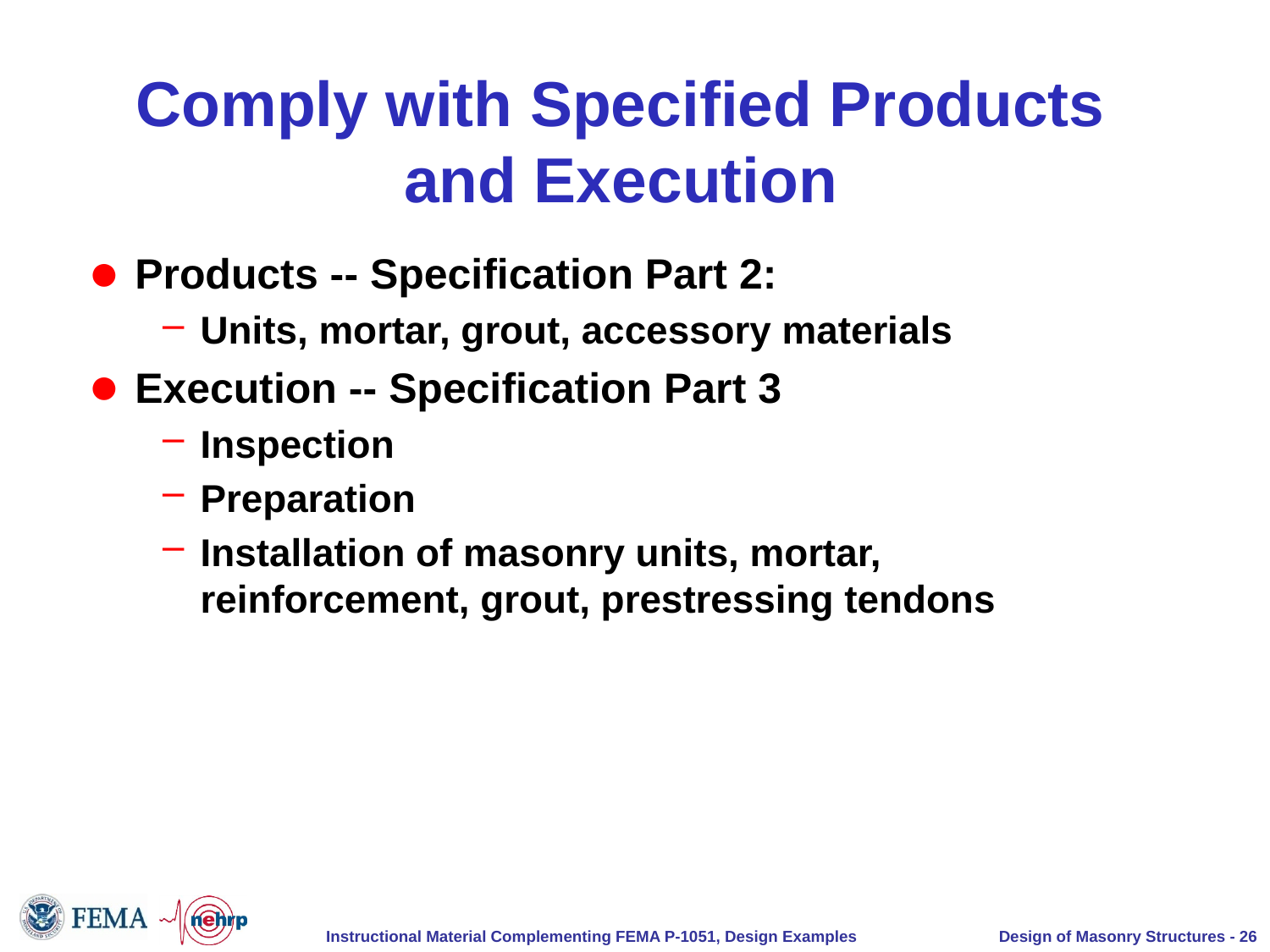

# Comply with Specified Products and Execution
Products -- Specification Part 2:
Units, mortar, grout, accessory materials
Execution -- Specification Part 3
Inspection
Preparation
Installation of masonry units, mortar, reinforcement, grout, prestressing tendons
Design of Masonry Structures - 26
Instructional Material Complementing FEMA P-1051, Design Examples